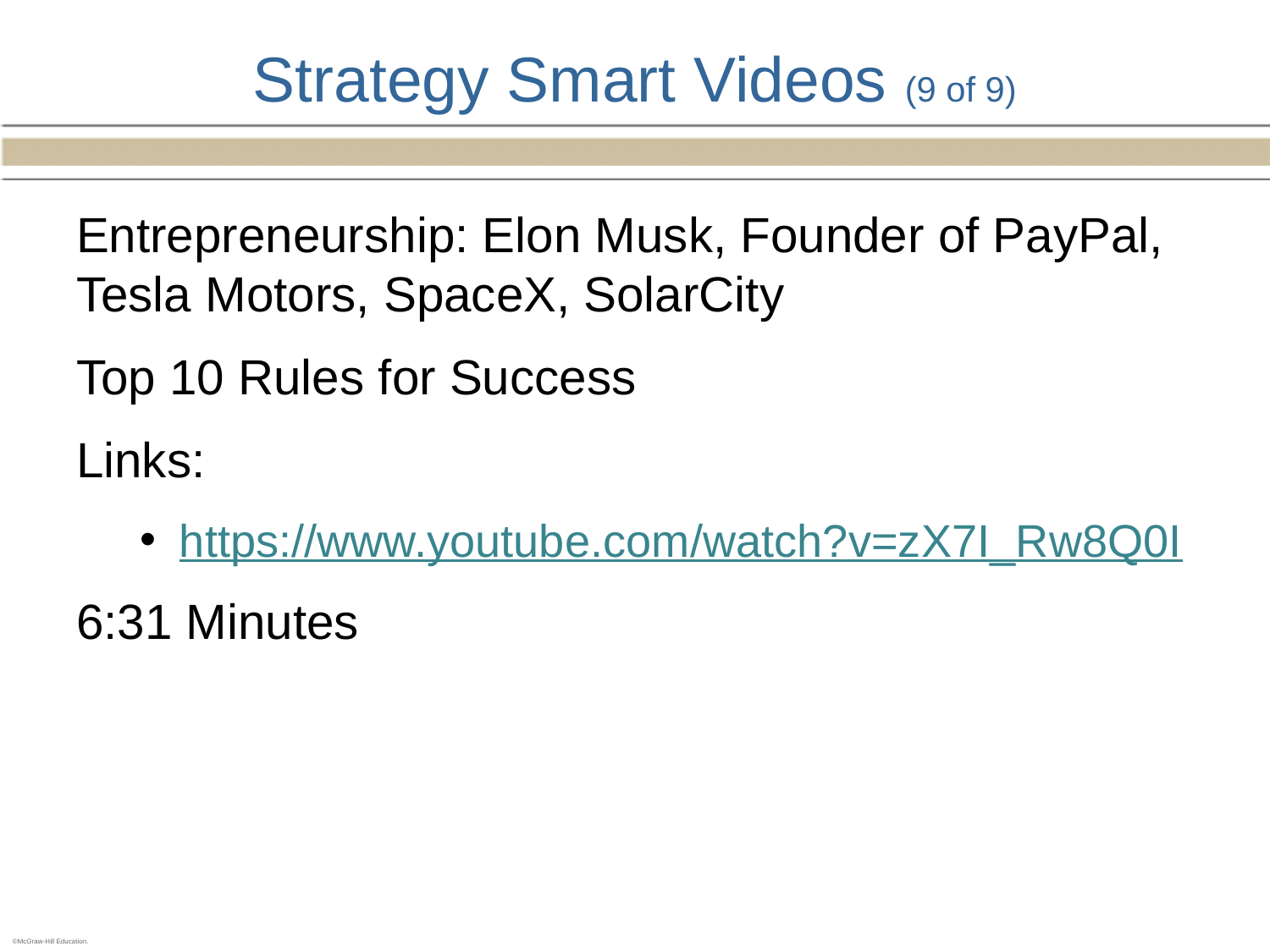

# Strategy Smart Videos (9 of 9)
Entrepreneurship: Elon Musk, Founder of PayPal, Tesla Motors, SpaceX, SolarCity
Top 10 Rules for Success
Links:
https://www.youtube.com/watch?v=zX7I_Rw8Q0I
6:31 Minutes